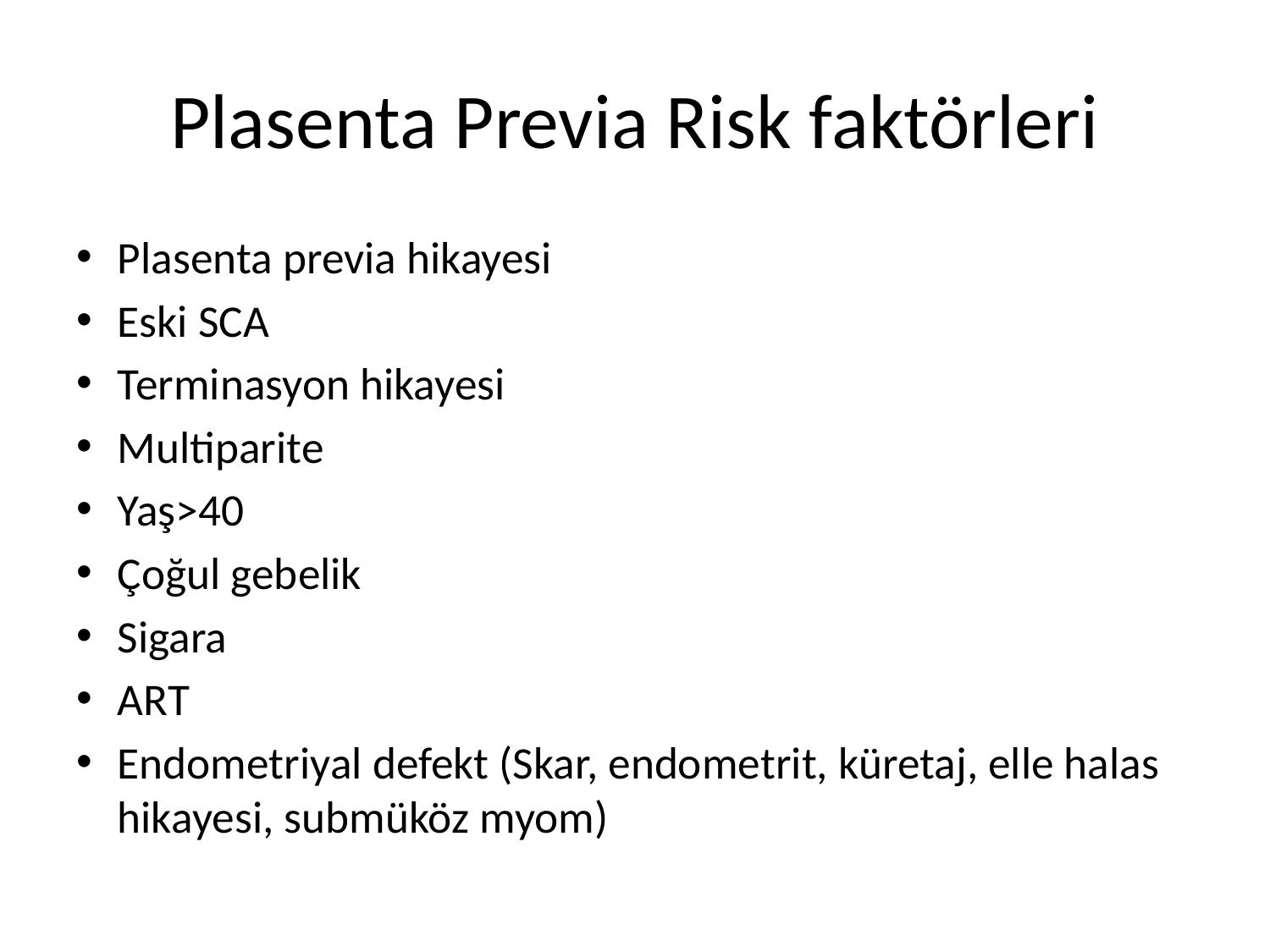

# Plasenta Previa Risk faktörleri
Plasenta previa hikayesi
Eski SCA
Terminasyon hikayesi
Multiparite
Yaş>40
Çoğul gebelik
Sigara
ART
Endometriyal defekt (Skar, endometrit, küretaj, elle halas hikayesi, submüköz myom)